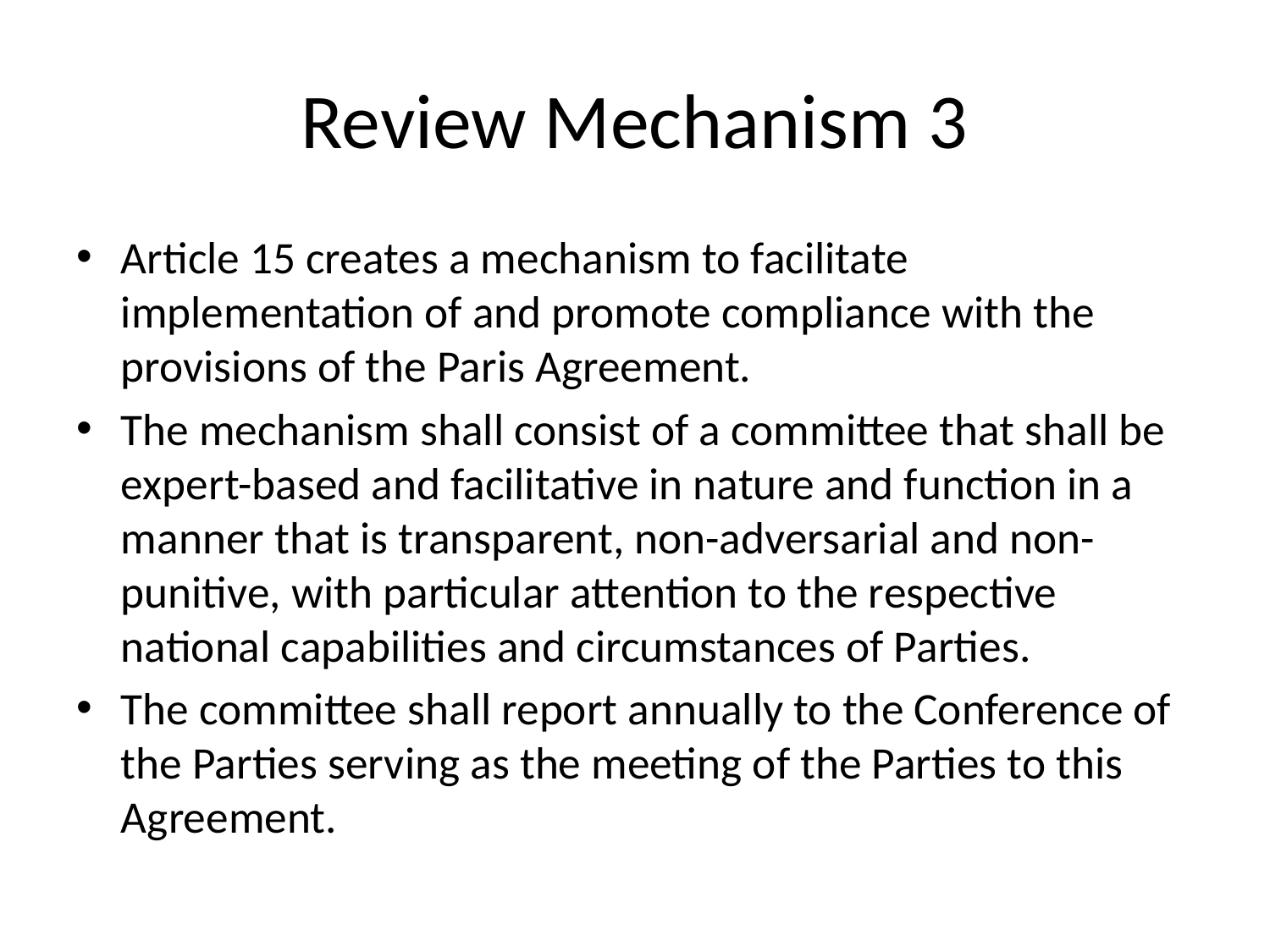

# Review Mechanism 3
Article 15 creates a mechanism to facilitate implementation of and promote compliance with the provisions of the Paris Agreement.
The mechanism shall consist of a committee that shall be expert-based and facilitative in nature and function in a manner that is transparent, non-adversarial and non-punitive, with particular attention to the respective national capabilities and circumstances of Parties.
The committee shall report annually to the Conference of the Parties serving as the meeting of the Parties to this Agreement.